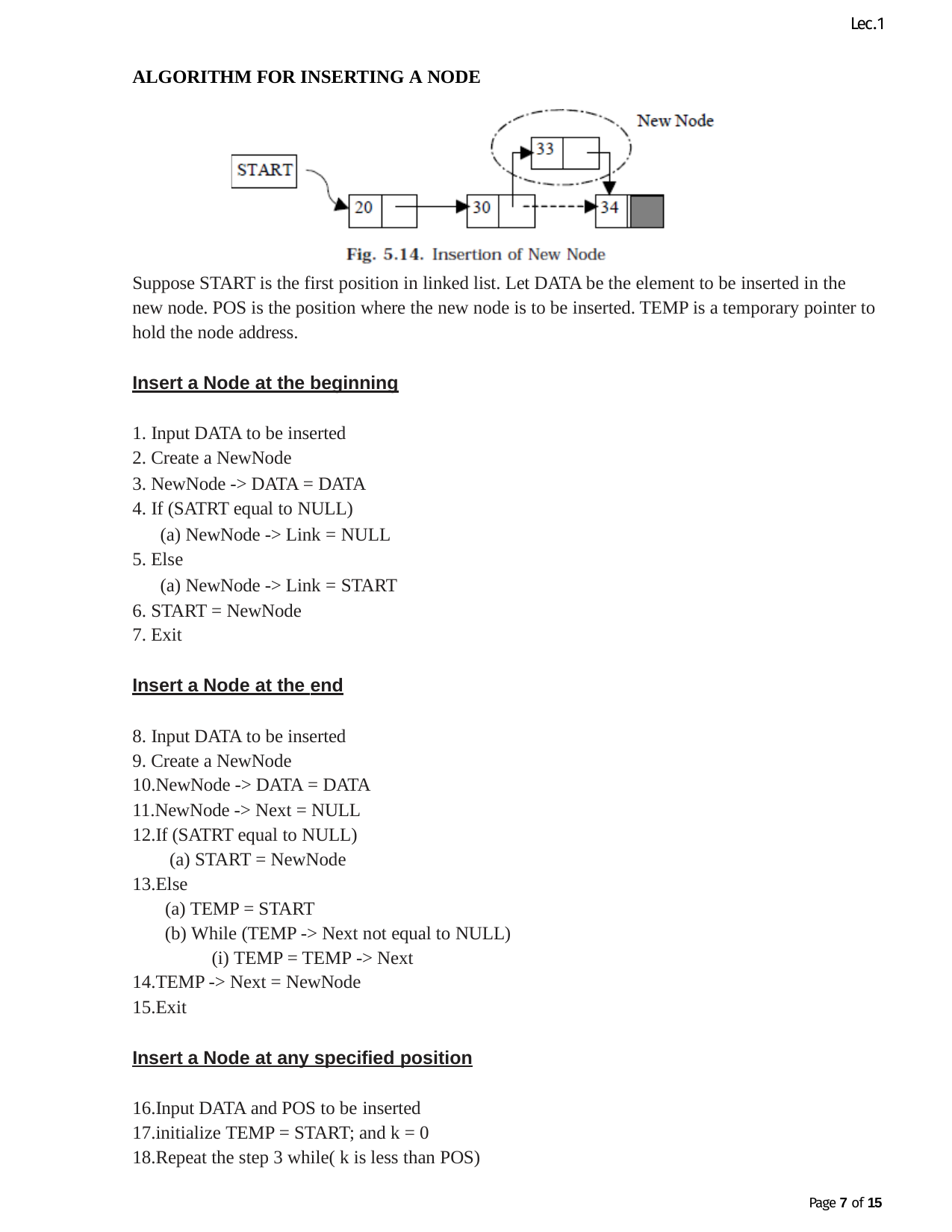

Lec.1
ALGORITHM FOR INSERTING A NODE

Suppose START is the first position in linked list. Let DATA be the element to be inserted in the  new node. POS is the position where the new node is to be inserted. TEMP is a temporary pointer to  hold the node address.

Insert a Node at the beginning

Input DATA to be inserted
Create a NewNode
NewNode -> DATA = DATA
If (SATRT equal to NULL)
NewNode -> Link = NULL
Else
NewNode -> Link = START
START = NewNode
Exit

Insert a Node at the end

Input DATA to be inserted
Create a NewNode
NewNode -> DATA = DATA
NewNode -> Next = NULL
If (SATRT equal to NULL)
START = NewNode
Else
TEMP = START
While (TEMP -> Next not equal to NULL)
TEMP = TEMP -> Next
TEMP -> Next = NewNode
Exit

Insert a Node at any specified position

Input DATA and POS to be inserted
initialize TEMP = START; and k = 0
Repeat the step 3 while( k is less than POS)
Page 7 of 15